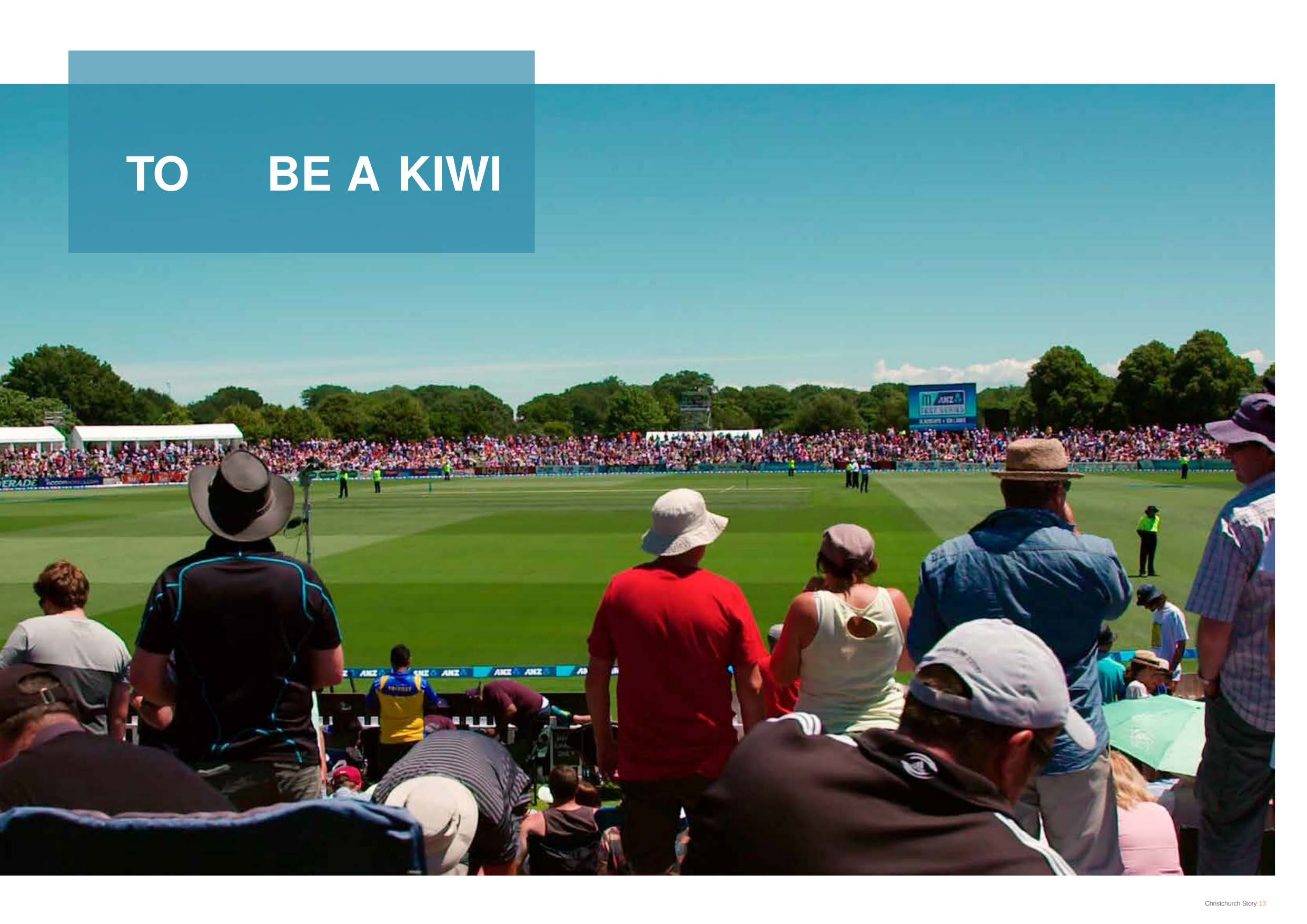

# TO	BE	A	KIWI

Christchurch Story 13